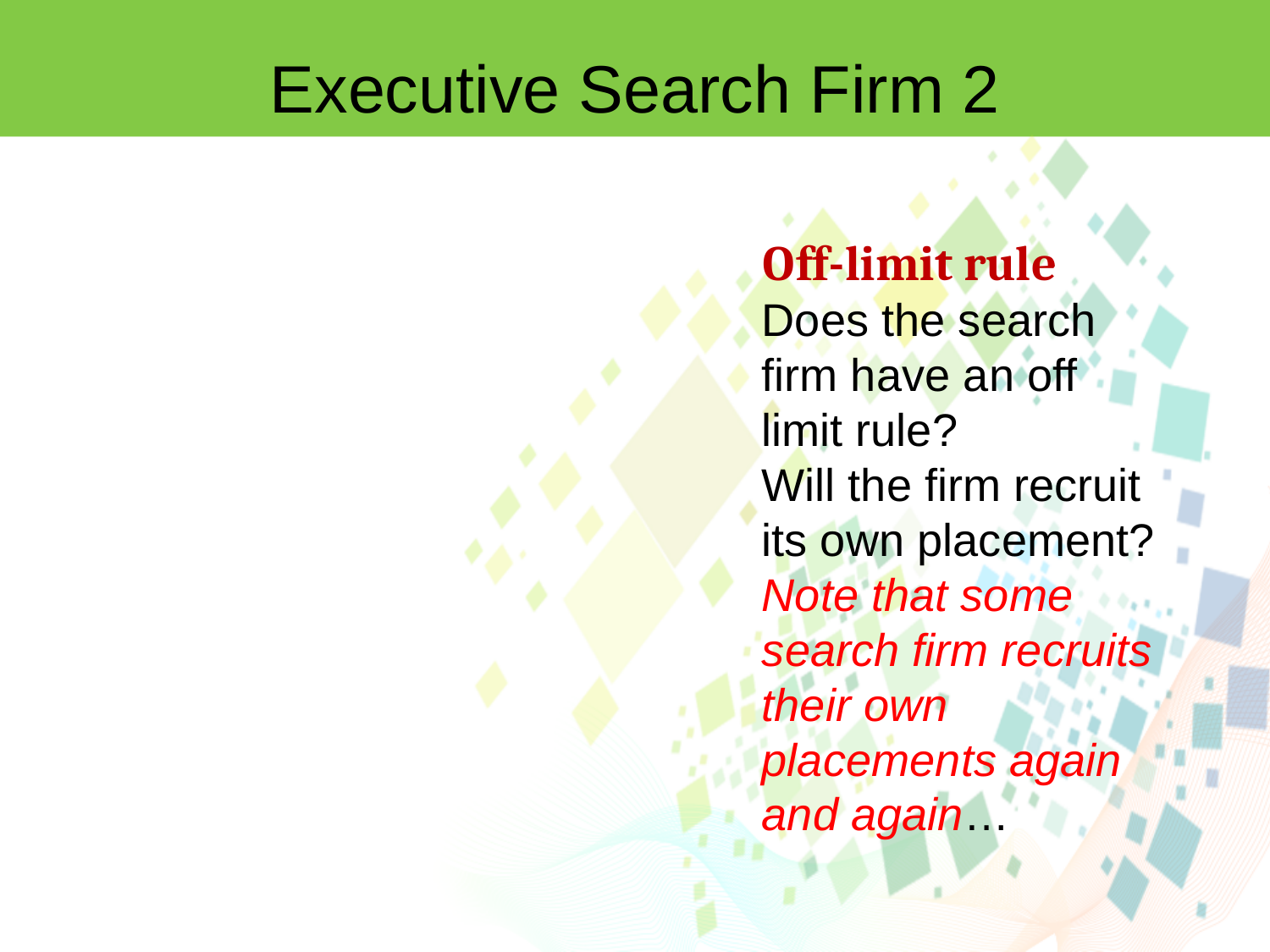

Executive Search Firm 2
Off-limit rule
Does the search firm have an off limit rule?
Will the firm recruit its own placement? Note that some search firm recruits their own placements again and again…